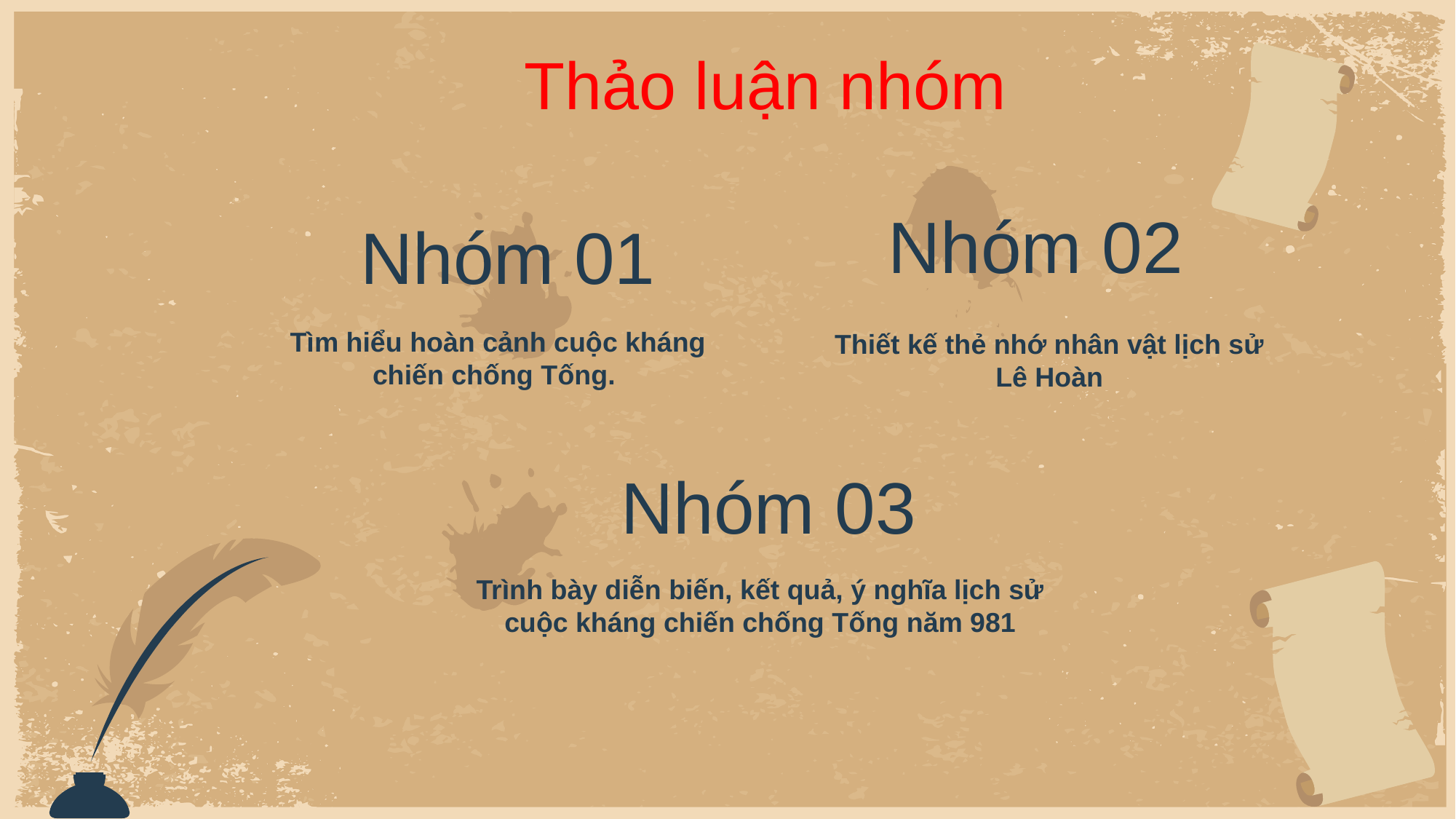

Thảo luận nhóm

# Nhóm 02
Nhóm 01

Tìm hiểu hoàn cảnh cuộc kháng chiến chống Tống.
Thiết kế thẻ nhớ nhân vật lịch sử Lê Hoàn
Nhóm 03

Trình bày diễn biến, kết quả, ý nghĩa lịch sử cuộc kháng chiến chống Tống năm 981